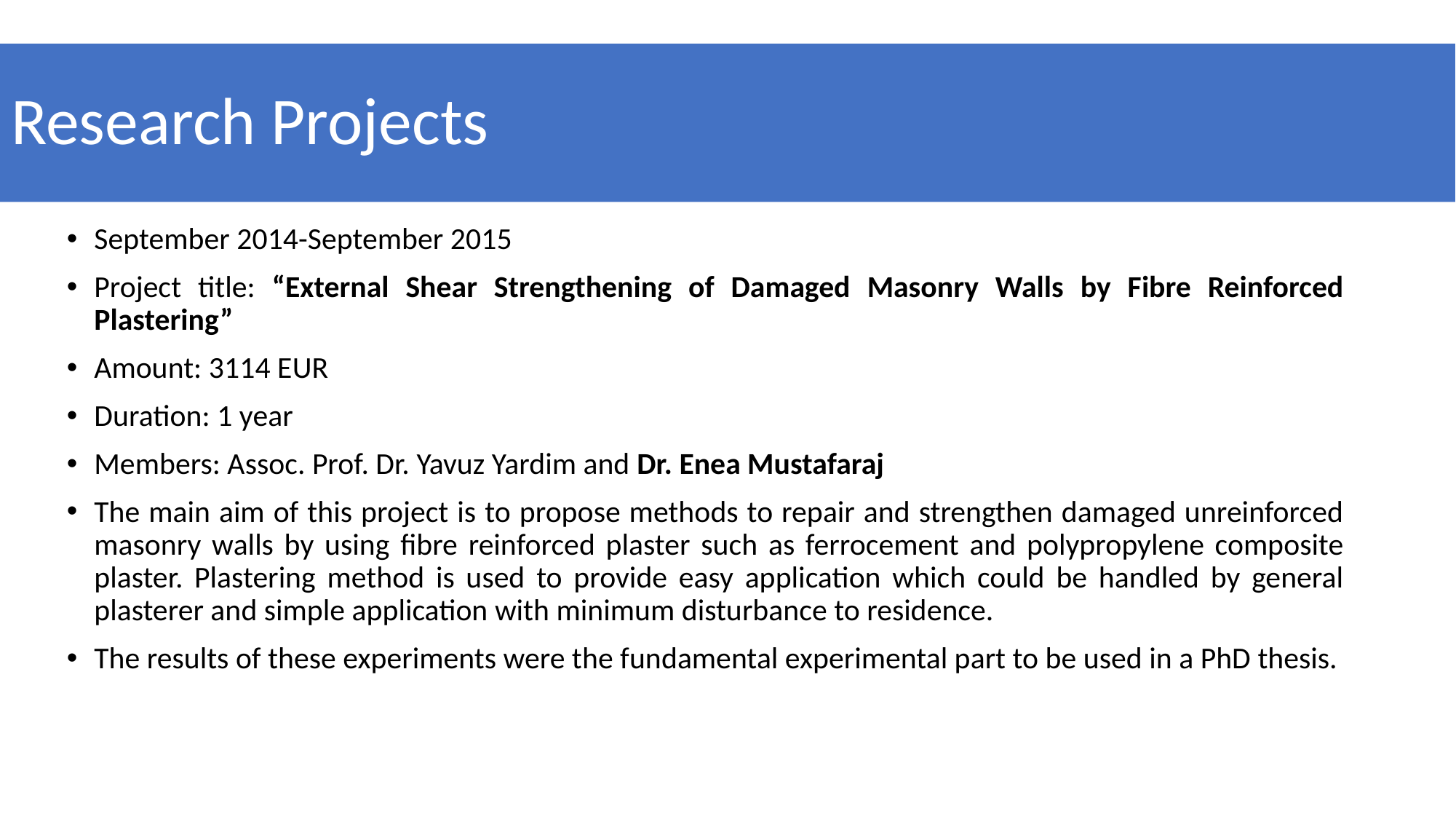

# Research Projects
September 2014-September 2015
Project title: “External Shear Strengthening of Damaged Masonry Walls by Fibre Reinforced Plastering”
Amount: 3114 EUR
Duration: 1 year
Members: Assoc. Prof. Dr. Yavuz Yardim and Dr. Enea Mustafaraj
The main aim of this project is to propose methods to repair and strengthen damaged unreinforced masonry walls by using fibre reinforced plaster such as ferrocement and polypropylene composite plaster. Plastering method is used to provide easy application which could be handled by general plasterer and simple application with minimum disturbance to residence.
The results of these experiments were the fundamental experimental part to be used in a PhD thesis.